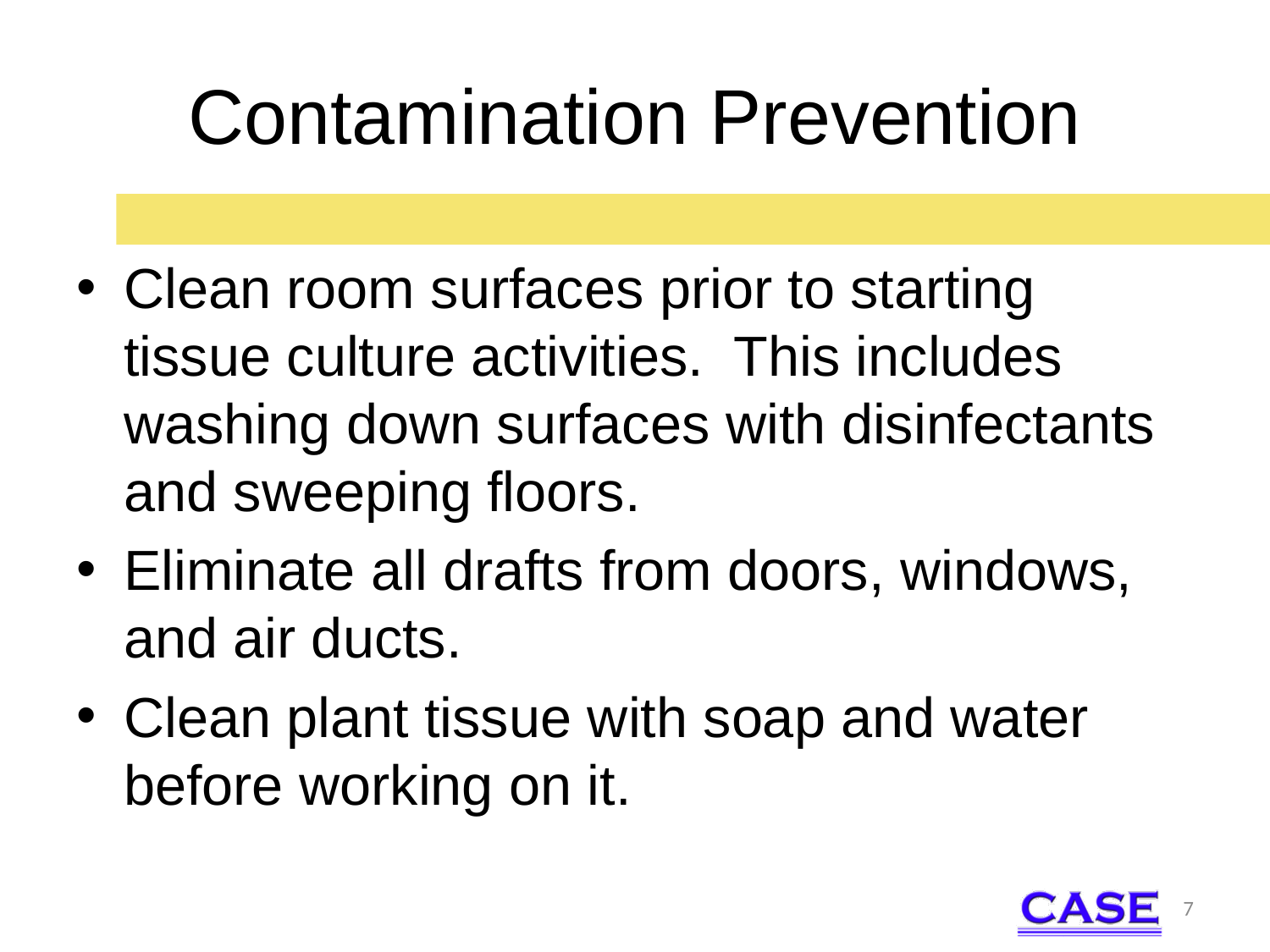

# Contamination Prevention
Clean room surfaces prior to starting tissue culture activities.  This includes washing down surfaces with disinfectants and sweeping floors.
Eliminate all drafts from doors, windows, and air ducts.
Clean plant tissue with soap and water before working on it.
7